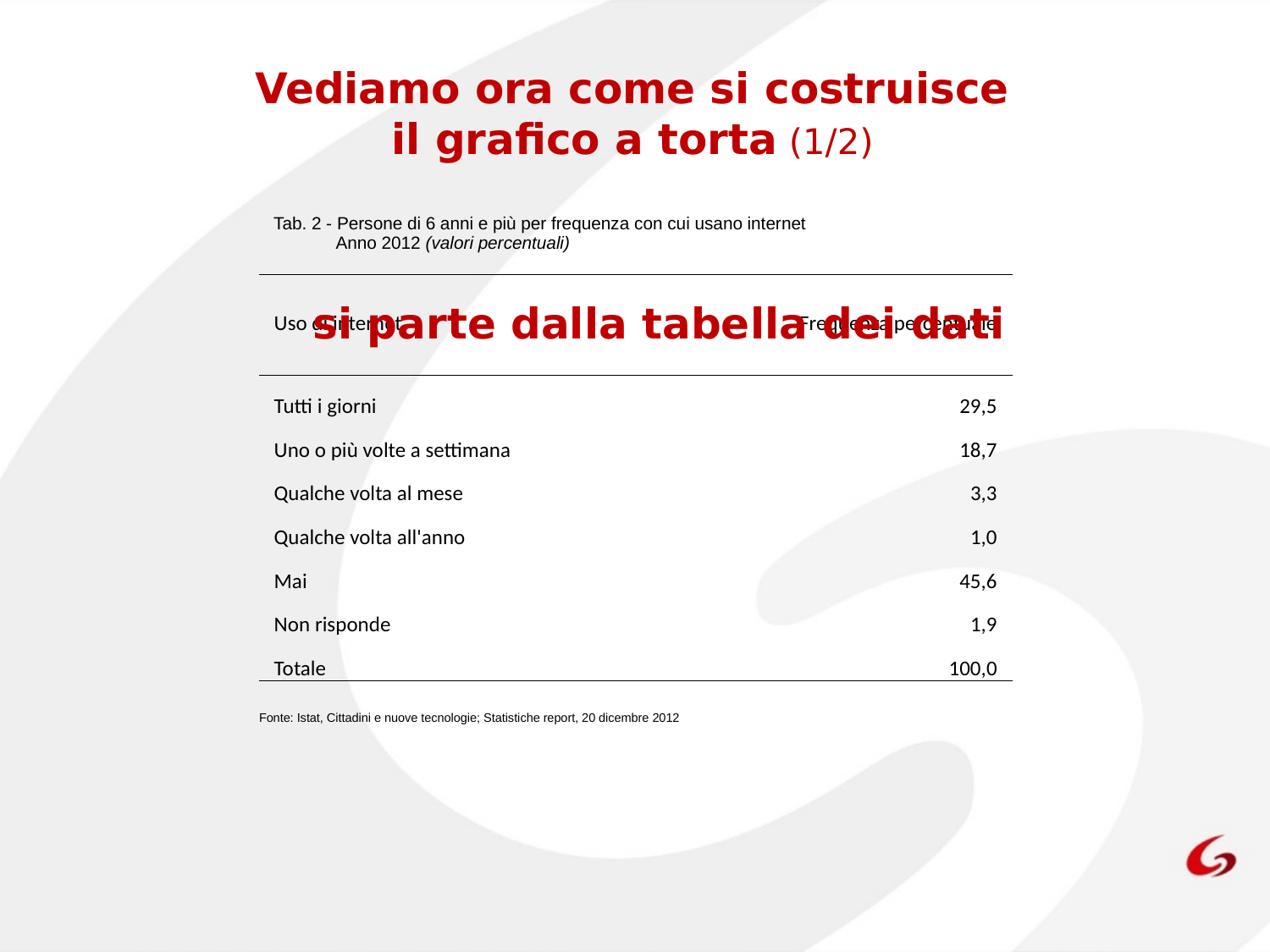

Vediamo ora come si costruisce
il grafico a torta (1/2)
| Tab. 2 - Persone di 6 anni e più per frequenza con cui usano internet Anno 2012 (valori percentuali) |  |
| --- | --- |
| Uso di internet | Frequenza percentuale |
| Tutti i giorni | 29,5 |
| Uno o più volte a settimana | 18,7 |
| Qualche volta al mese | 3,3 |
| Qualche volta all'anno | 1,0 |
| Mai | 45,6 |
| Non risponde | 1,9 |
| Totale | 100,0 |
| Fonte: Istat, Cittadini e nuove tecnologie; Statistiche report, 20 dicembre 2012 |  |
si parte dalla tabella dei dati